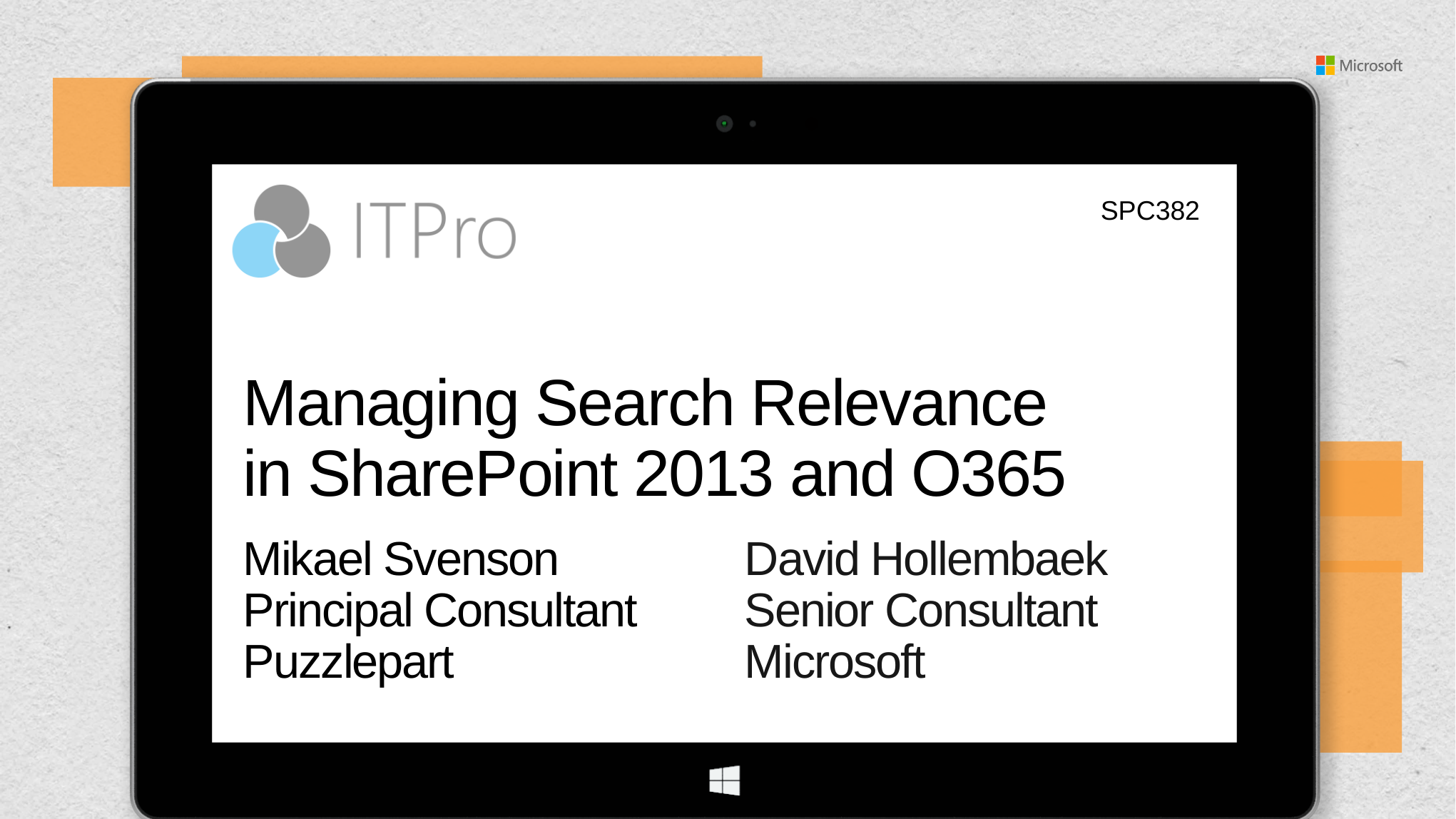

SPC382
# Managing Search Relevance in SharePoint 2013 and O365
Mikael Svenson
Principal Consultant
Puzzlepart
David Hollembaek
Senior Consultant
Microsoft